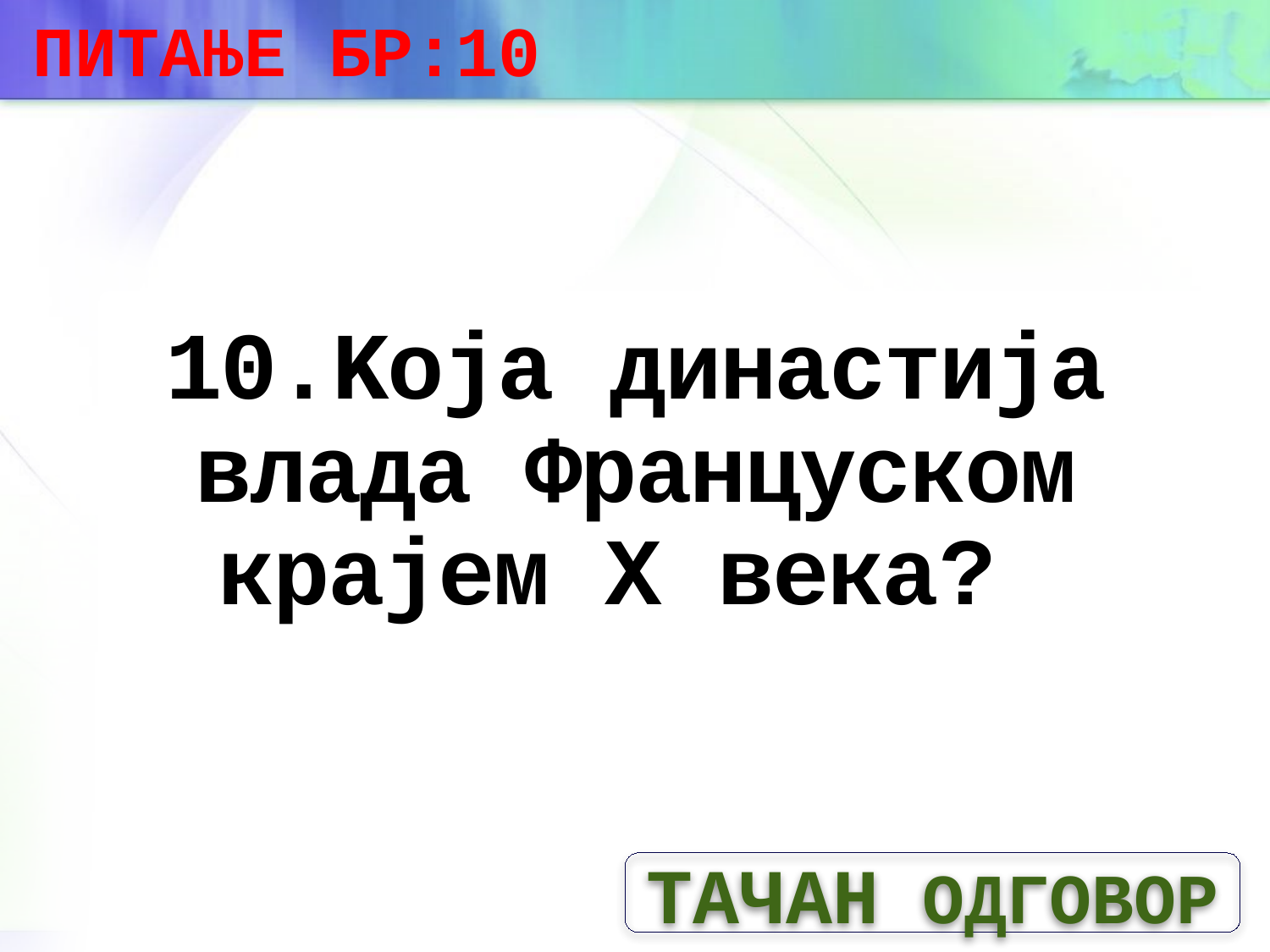

ПИТАЊЕ БР:10
# 10.Koja династија влада Француском крајем X века?
ТАЧАН ОДГОВОР